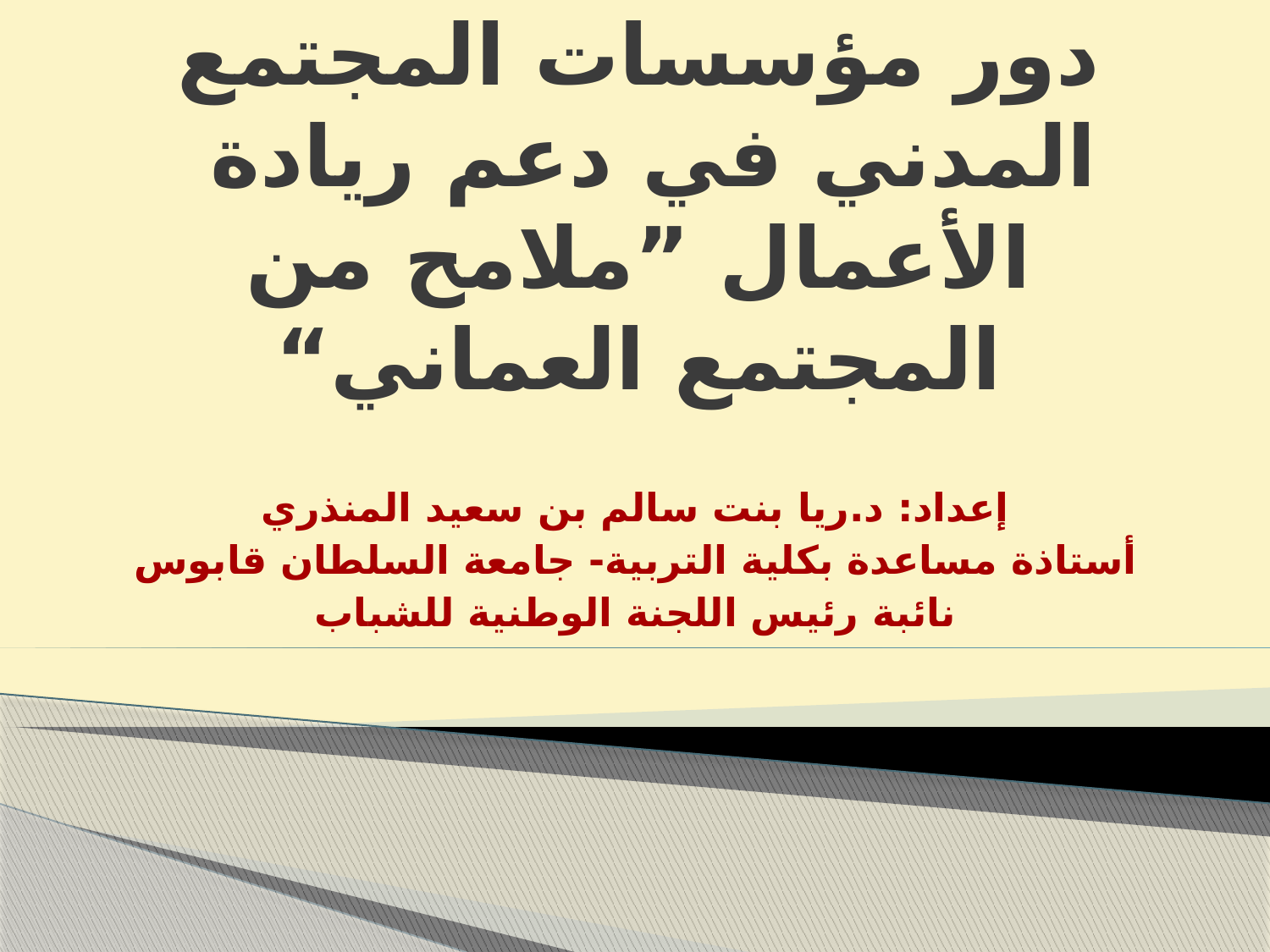

# دور مؤسسات المجتمع المدني في دعم ريادة  الأعمال ”ملامح من المجتمع العماني“
إعداد: د.ريا بنت سالم بن سعيد المنذري
أستاذة مساعدة بكلية التربية- جامعة السلطان قابوس
نائبة رئيس اللجنة الوطنية للشباب